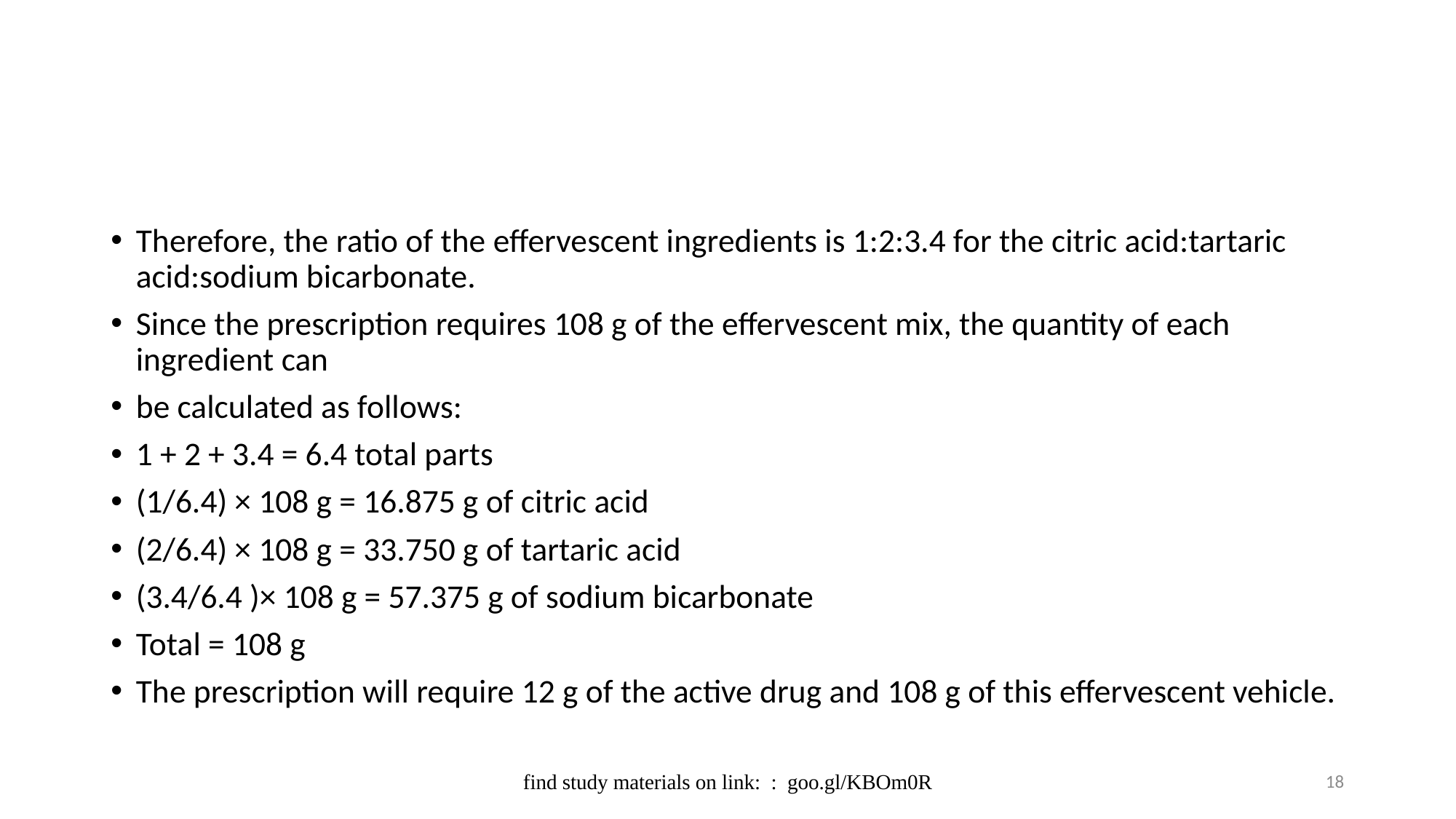

#
Therefore, the ratio of the effervescent ingredients is 1:2:3.4 for the citric acid:tartaric acid:sodium bicarbonate.
Since the prescription requires 108 g of the effervescent mix, the quantity of each ingredient can
be calculated as follows:
1 + 2 + 3.4 = 6.4 total parts
(1/6.4) × 108 g = 16.875 g of citric acid
(2/6.4) × 108 g = 33.750 g of tartaric acid
(3.4/6.4 )× 108 g = 57.375 g of sodium bicarbonate
Total = 108 g
The prescription will require 12 g of the active drug and 108 g of this effervescent vehicle.
find study materials on link:  :  goo.gl/KBOm0R
18